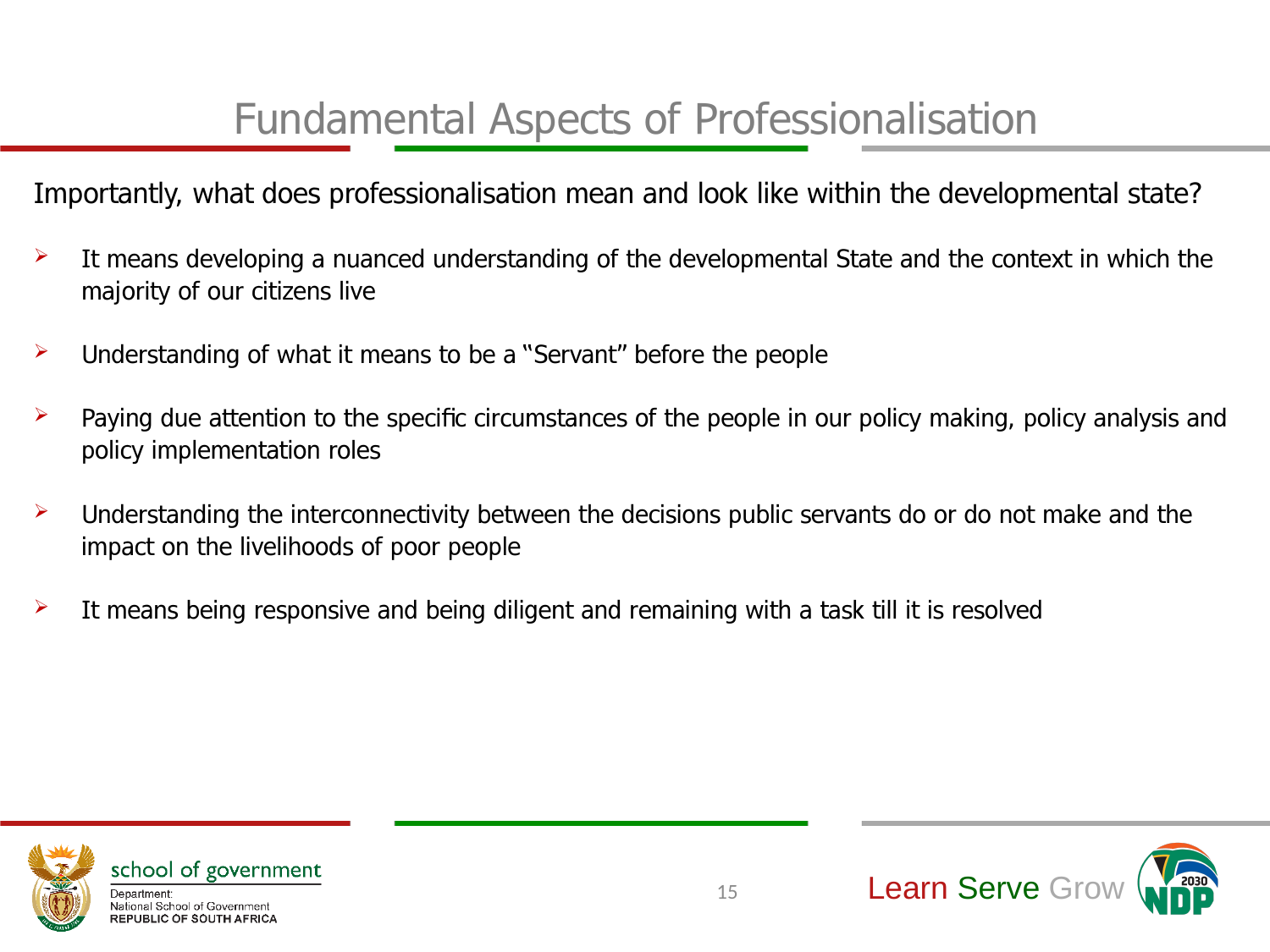

# Fundamental Aspects of Professionalisation
Importantly, what does professionalisation mean and look like within the developmental state?

It means developing a nuanced understanding of the developmental State and the context in which the majority of our citizens live

Understanding of what it means to be a “Servant” before the people

Paying due attention to the specific circumstances of the people in our policy making, policy analysis and policy implementation roles

Understanding the interconnectivity between the decisions public servants do or do not make and the impact on the livelihoods of poor people

It means being responsive and being diligent and remaining with a task till it is resolved

15